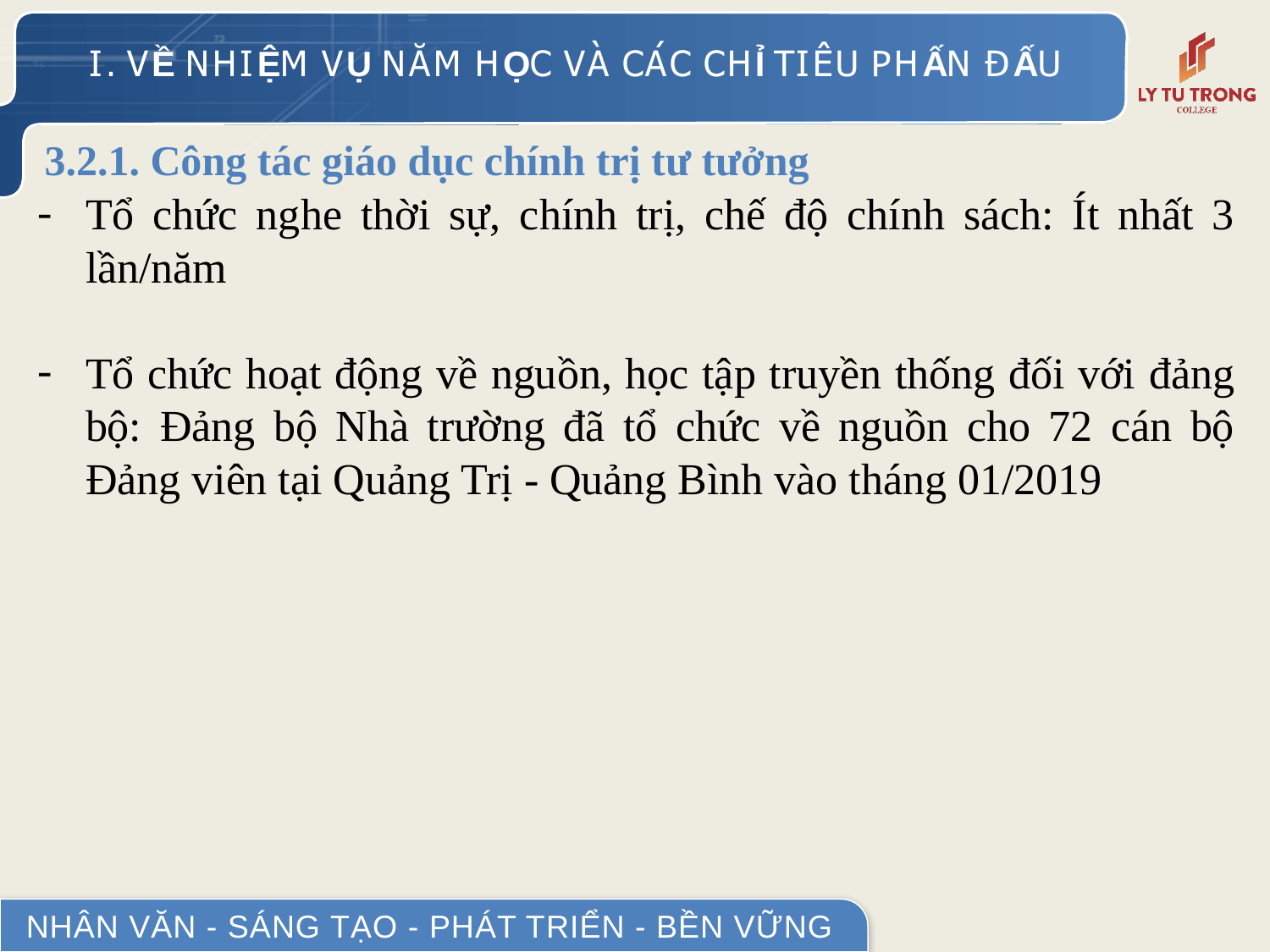

I. VỀ NHIỆM VỤ NĂM HỌC VÀ CÁC CHỈ TIÊU PHẤN ĐẤU
# 3.2.1. Công tác giáo dục chính trị tư tưởng
Tổ chức nghe thời sự, chính trị, chế độ chính sách: Ít nhất 3 lần/năm

Tổ chức hoạt động về nguồn, học tập truyền thống đối với đảng bộ: Đảng bộ Nhà trường đã tổ chức về nguồn cho 72 cán bộ Đảng viên tại Quảng Trị - Quảng Bình vào tháng 01/2019